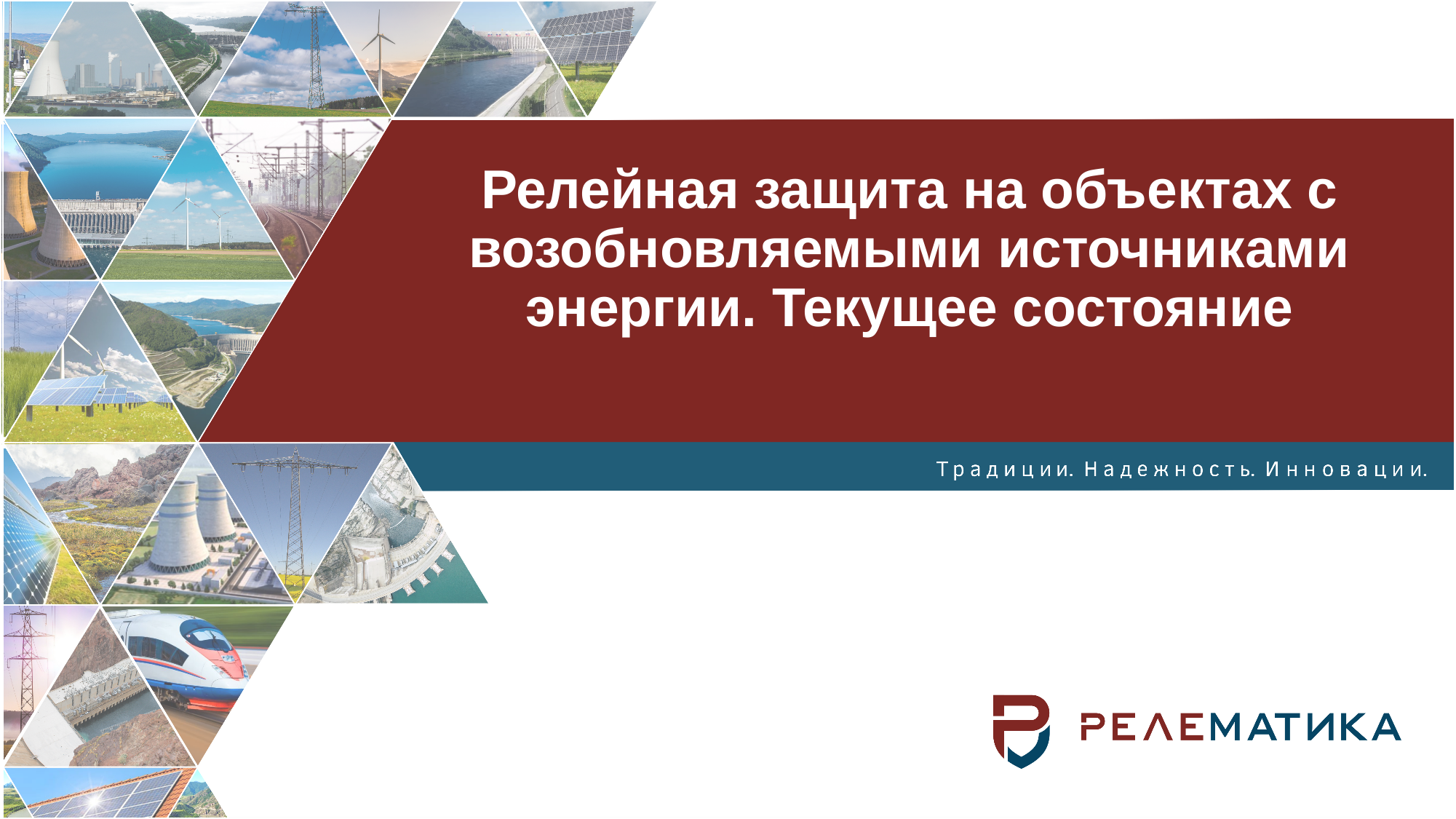

# Релейная защита на объектах с возобновляемыми источниками энергии. Текущее состояние